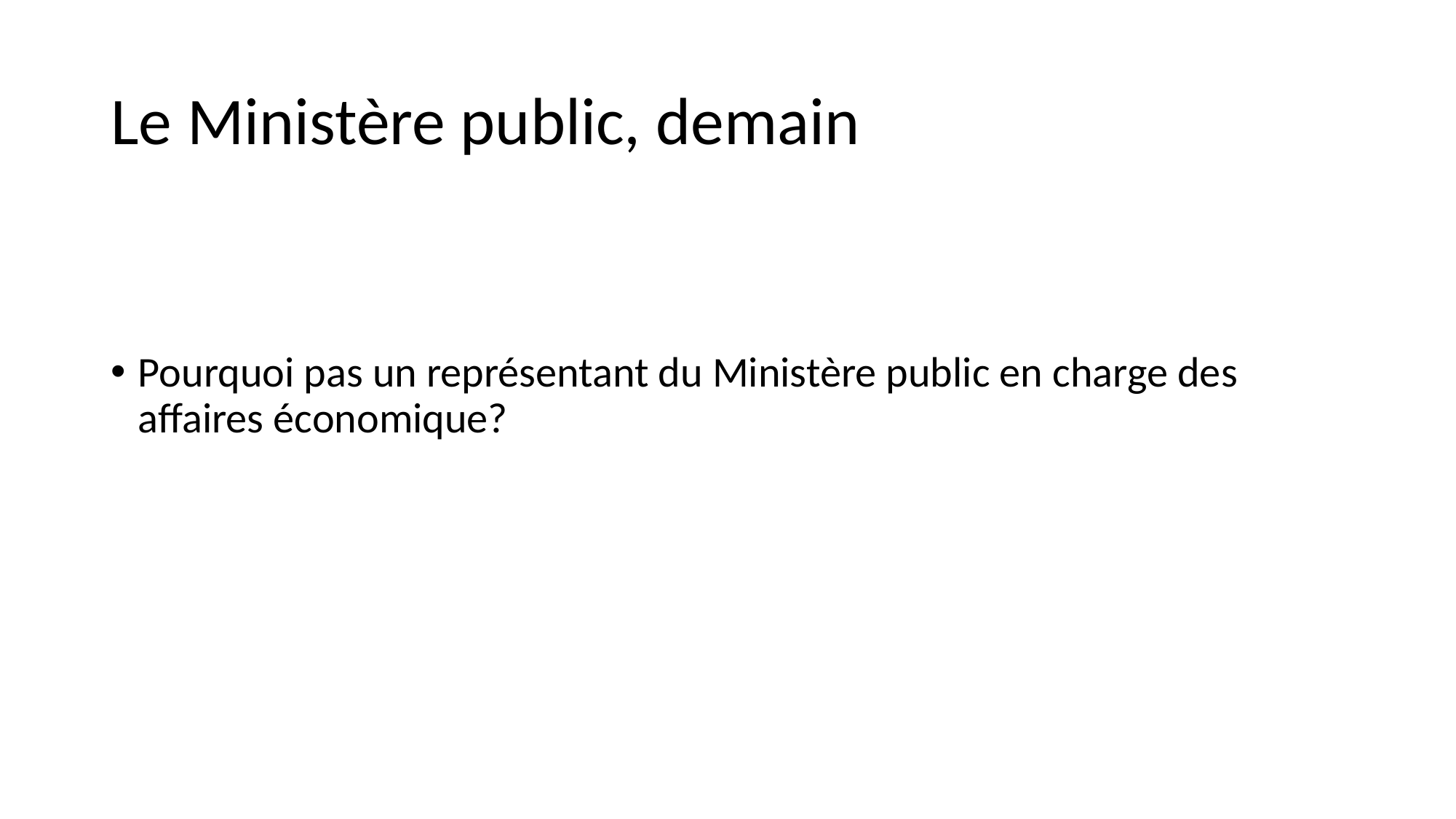

# Le Ministère public, demain

Pourquoi pas un représentant du Ministère public en charge des affaires économique?